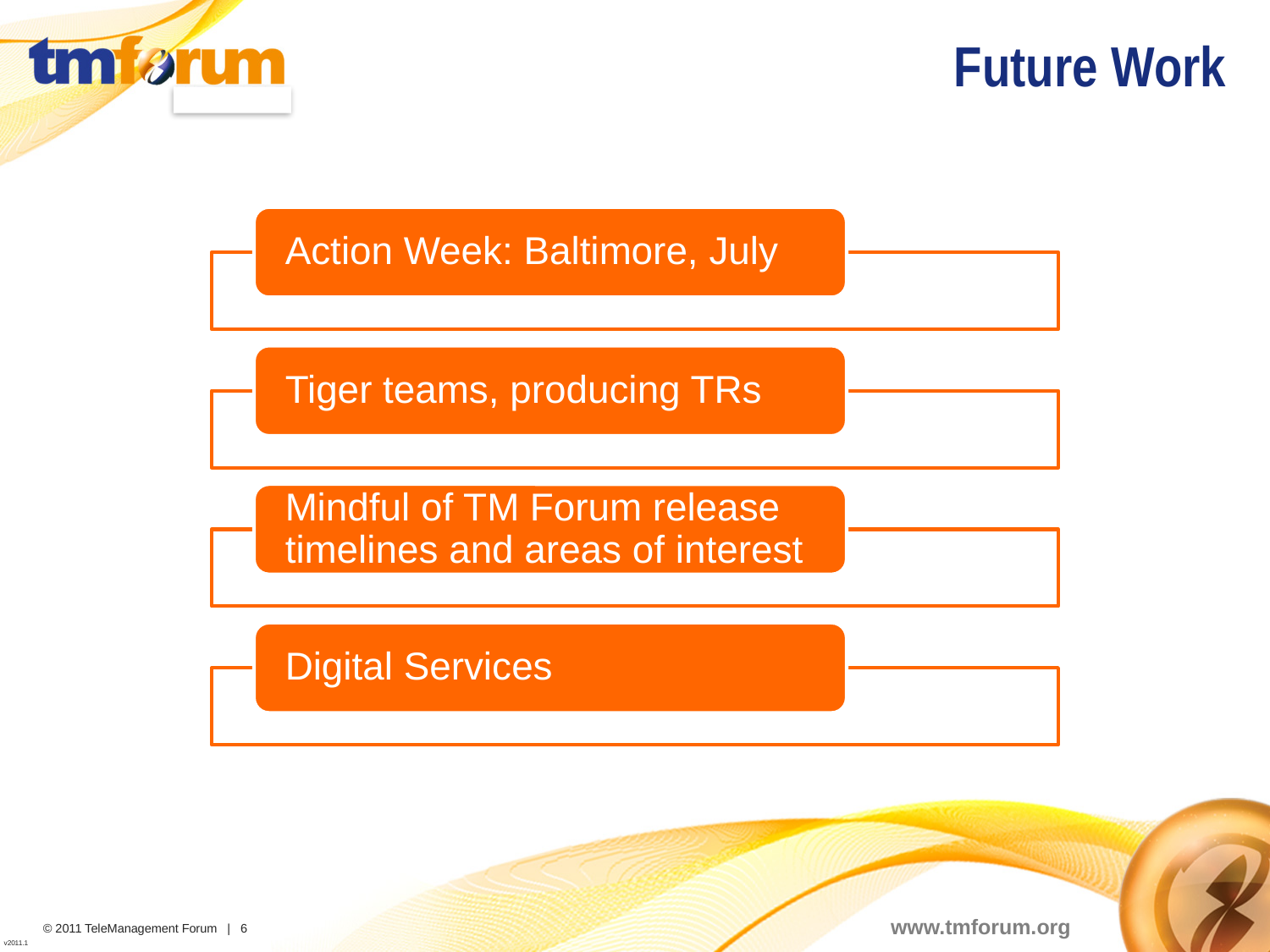

# Future Work
Action Week: Baltimore, July
Tiger teams, producing TRs
Mindful of TM Forum release timelines and areas of interest
Digital Services